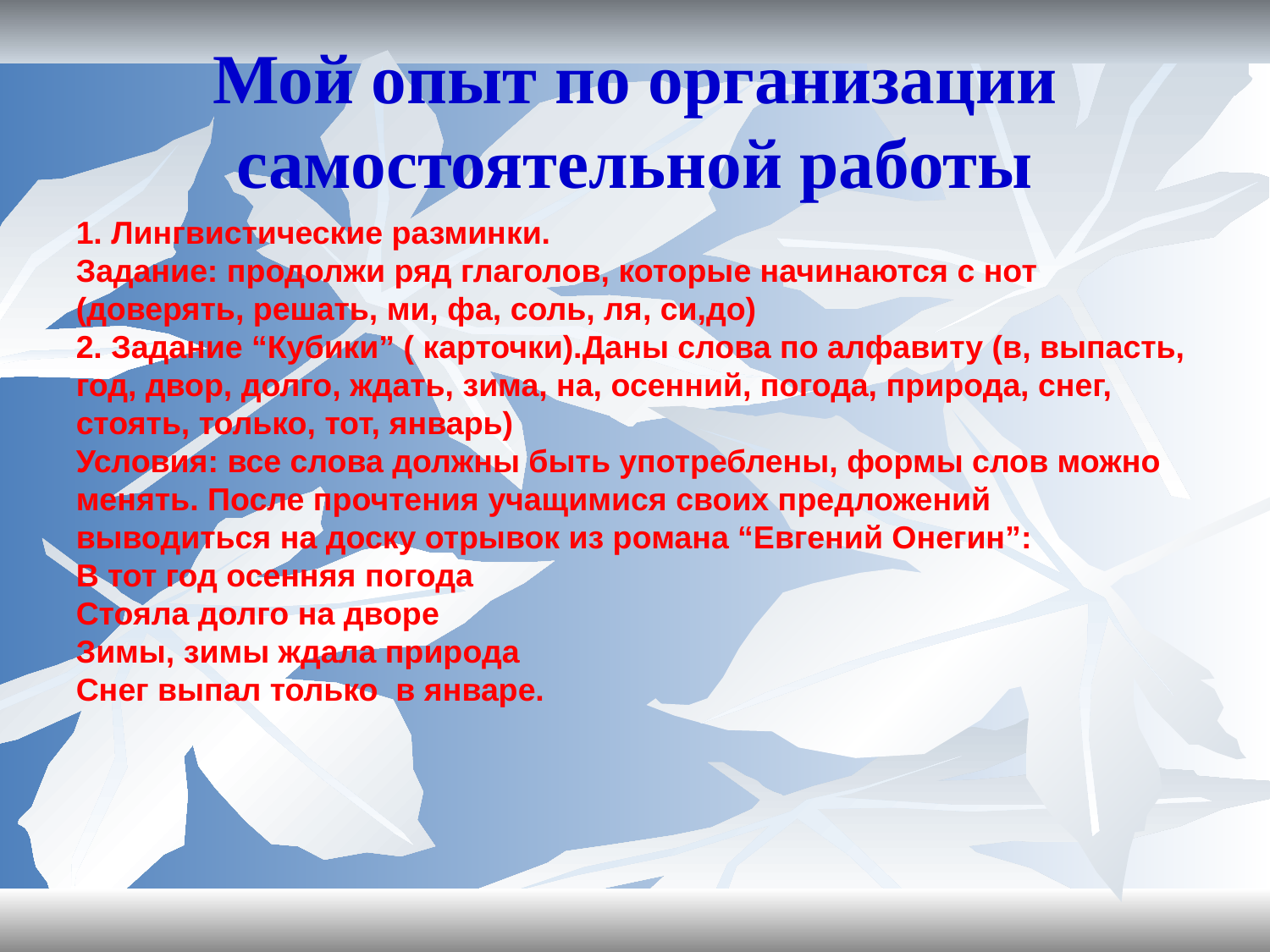

Мой опыт по организации самостоятельной работы
1. Лингвистические разминки.
Задание: продолжи ряд глаголов, которые начинаются с нот (доверять, решать, ми, фа, соль, ля, си,до)
2. Задание “Кубики” ( карточки).Даны слова по алфавиту (в, выпасть, год, двор, долго, ждать, зима, на, осенний, погода, природа, снег, стоять, только, тот, январь)
Условия: все слова должны быть употреблены, формы слов можно менять. После прочтения учащимися своих предложений выводиться на доску отрывок из романа “Евгений Онегин”:
В тот год осенняя погода
Стояла долго на дворе
Зимы, зимы ждала природа
Снег выпал только  в январе.